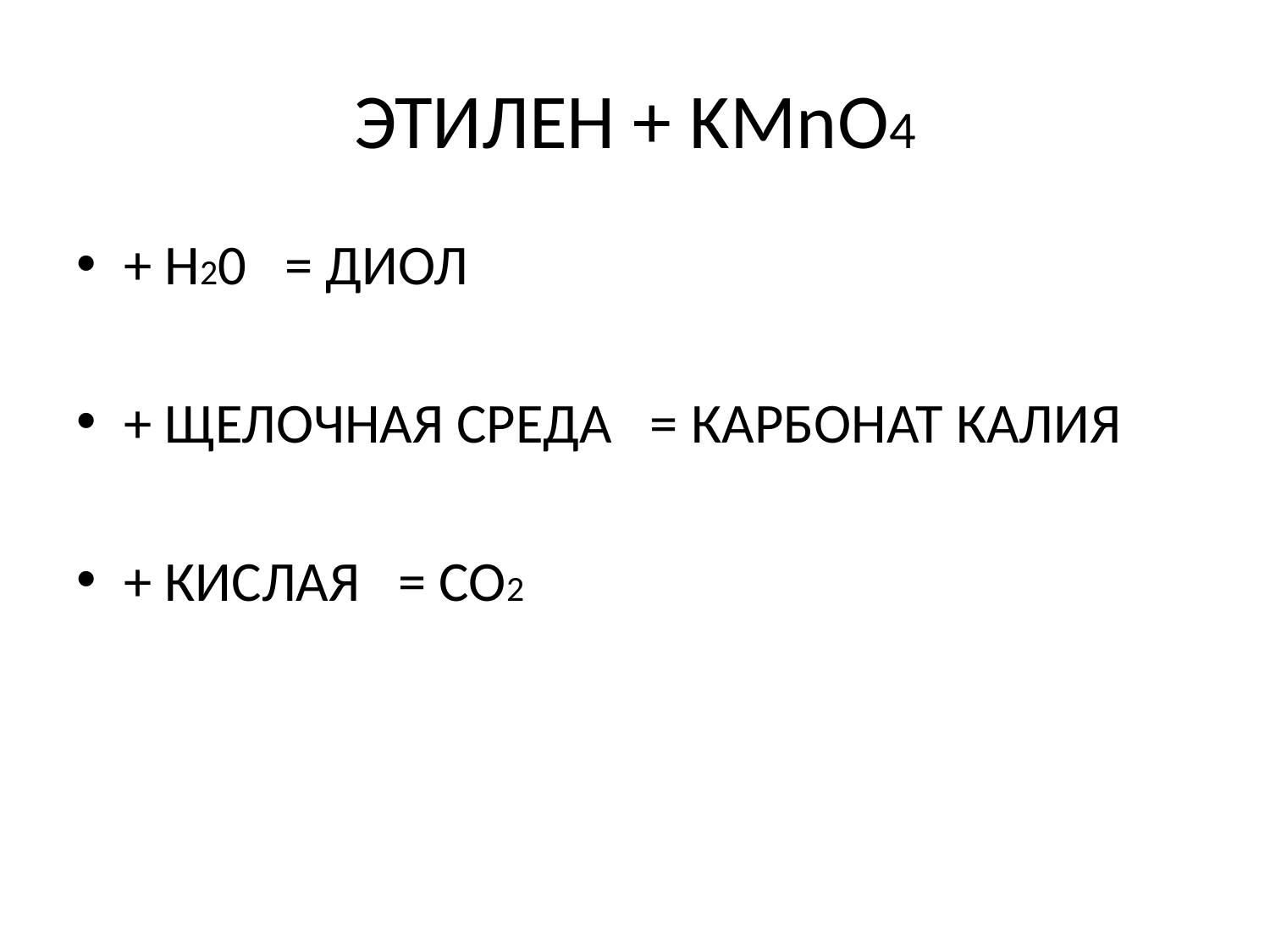

# ЭТИЛЕН + KMnO4
+ H20   = ДИОЛ

+ ЩЕЛОЧНАЯ СРЕДА   = КАРБОНАТ КАЛИЯ

+ КИСЛАЯ   = СО2